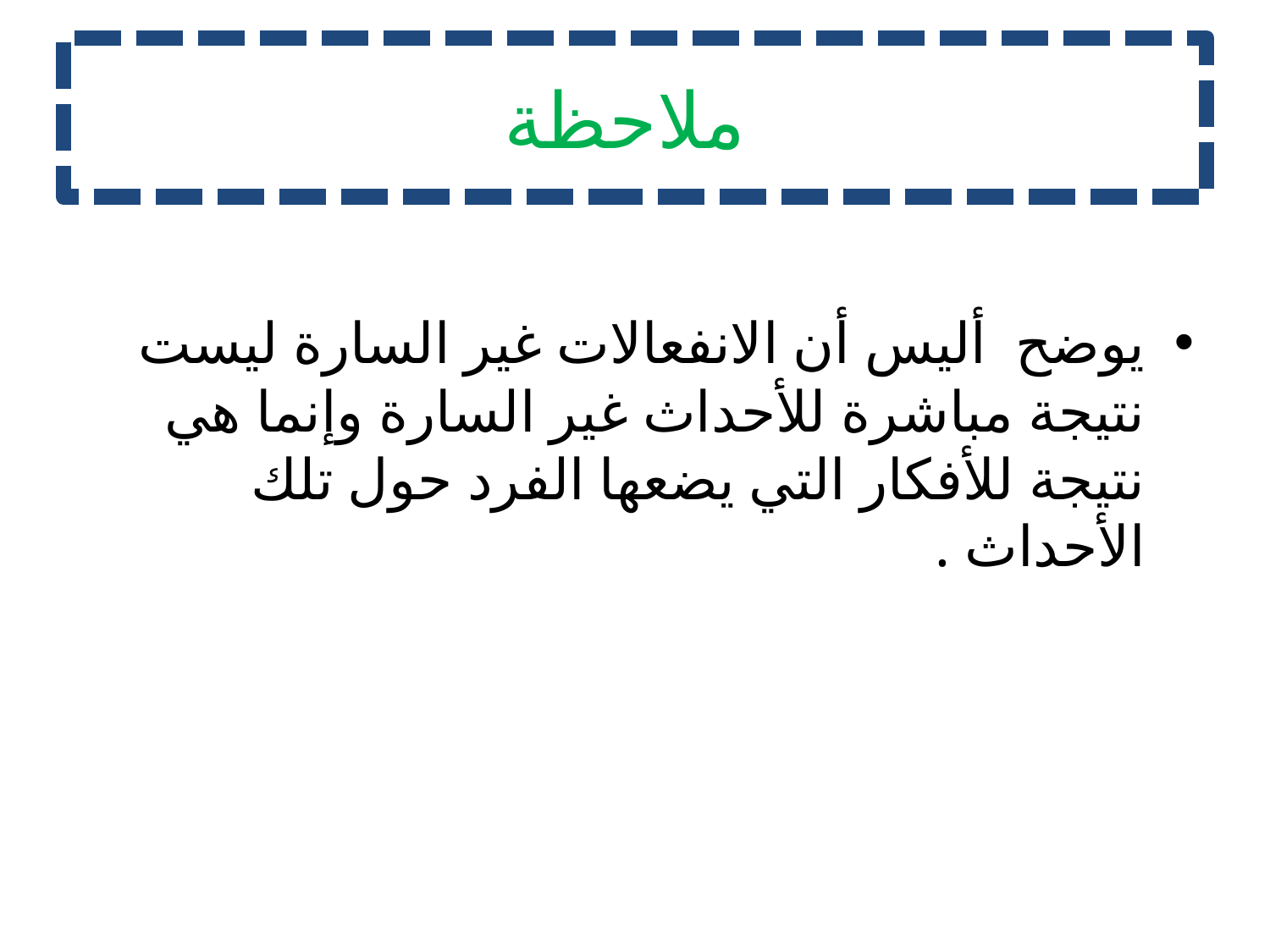

# ملاحظة

يوضح  أليس أن الانفعالات غير السارة ليست نتيجة مباشرة للأحداث غير السارة وإنما هي نتيجة للأفكار التي يضعها الفرد حول تلك الأحداث .